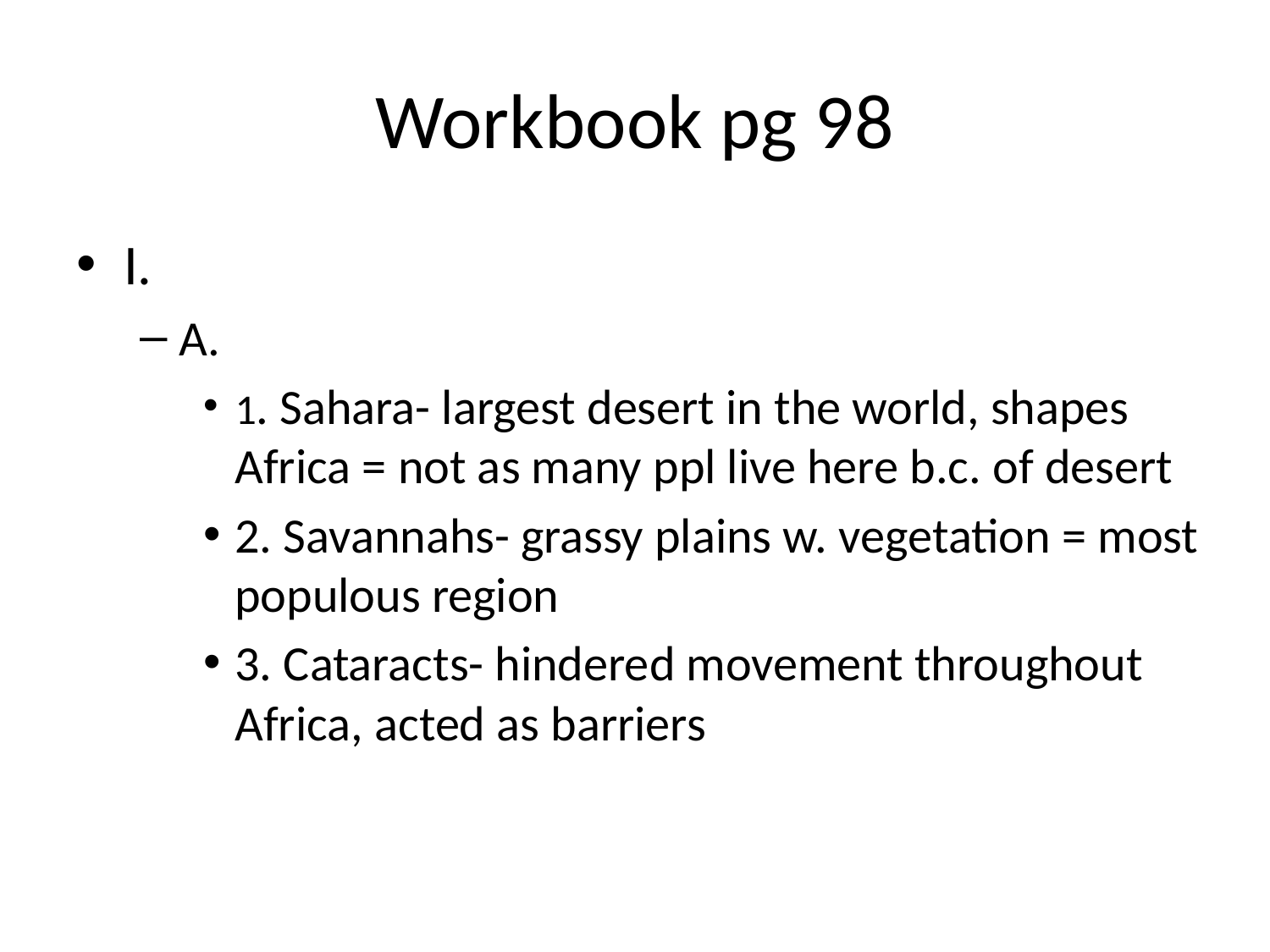

# Workbook pg 98
I.
A.
1. Sahara- largest desert in the world, shapes Africa = not as many ppl live here b.c. of desert
2. Savannahs- grassy plains w. vegetation = most populous region
3. Cataracts- hindered movement throughout Africa, acted as barriers